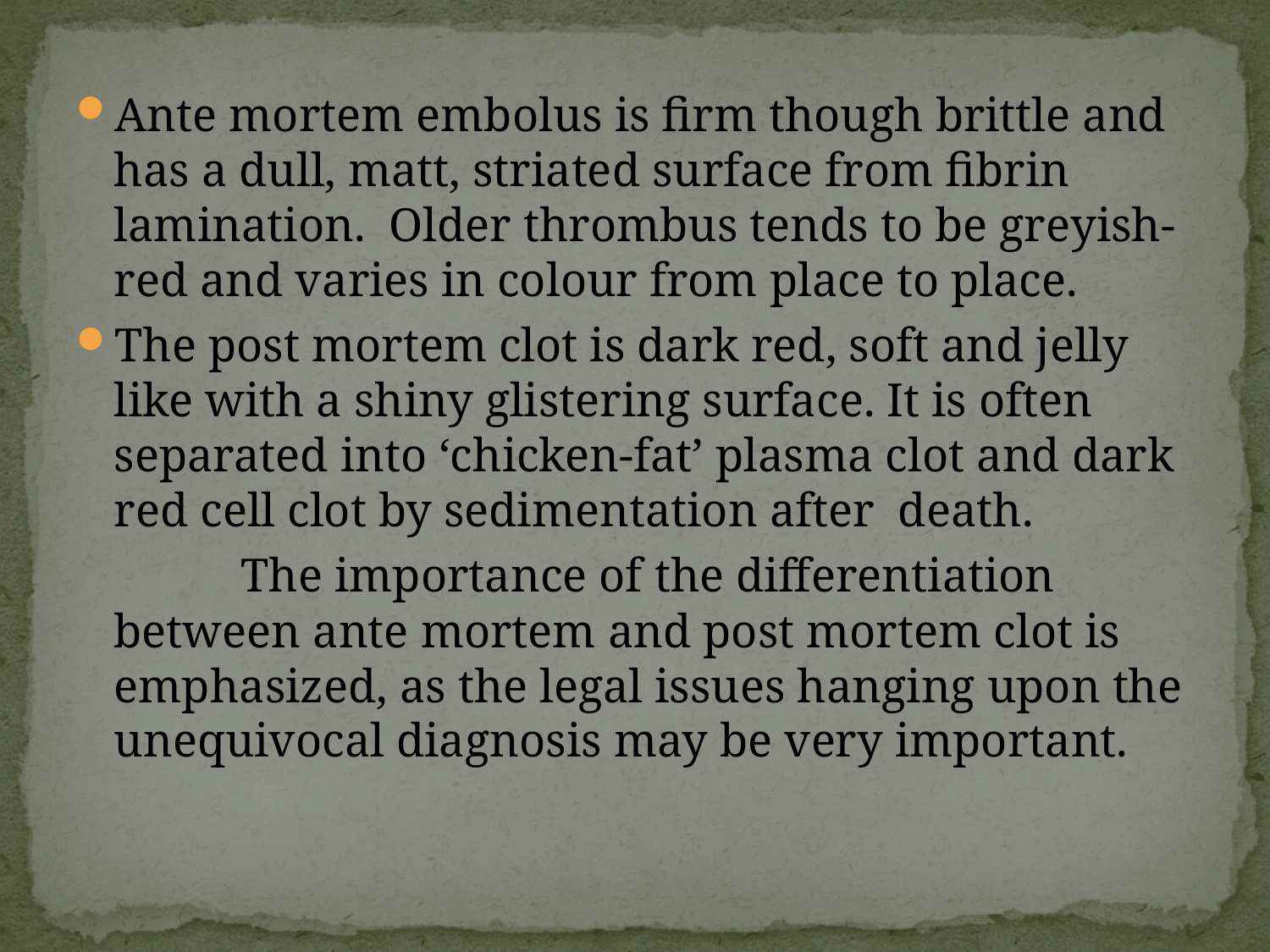

Ante mortem embolus is firm though brittle and has a dull, matt, striated surface from fibrin lamination.  Older thrombus tends to be greyish-red and varies in colour from place to place.
The post mortem clot is dark red, soft and jelly like with a shiny glistering surface. It is often separated into ‘chicken-fat’ plasma clot and dark red cell clot by sedimentation after  death.
		The importance of the differentiation between ante mortem and post mortem clot is emphasized, as the legal issues hanging upon the unequivocal diagnosis may be very important.